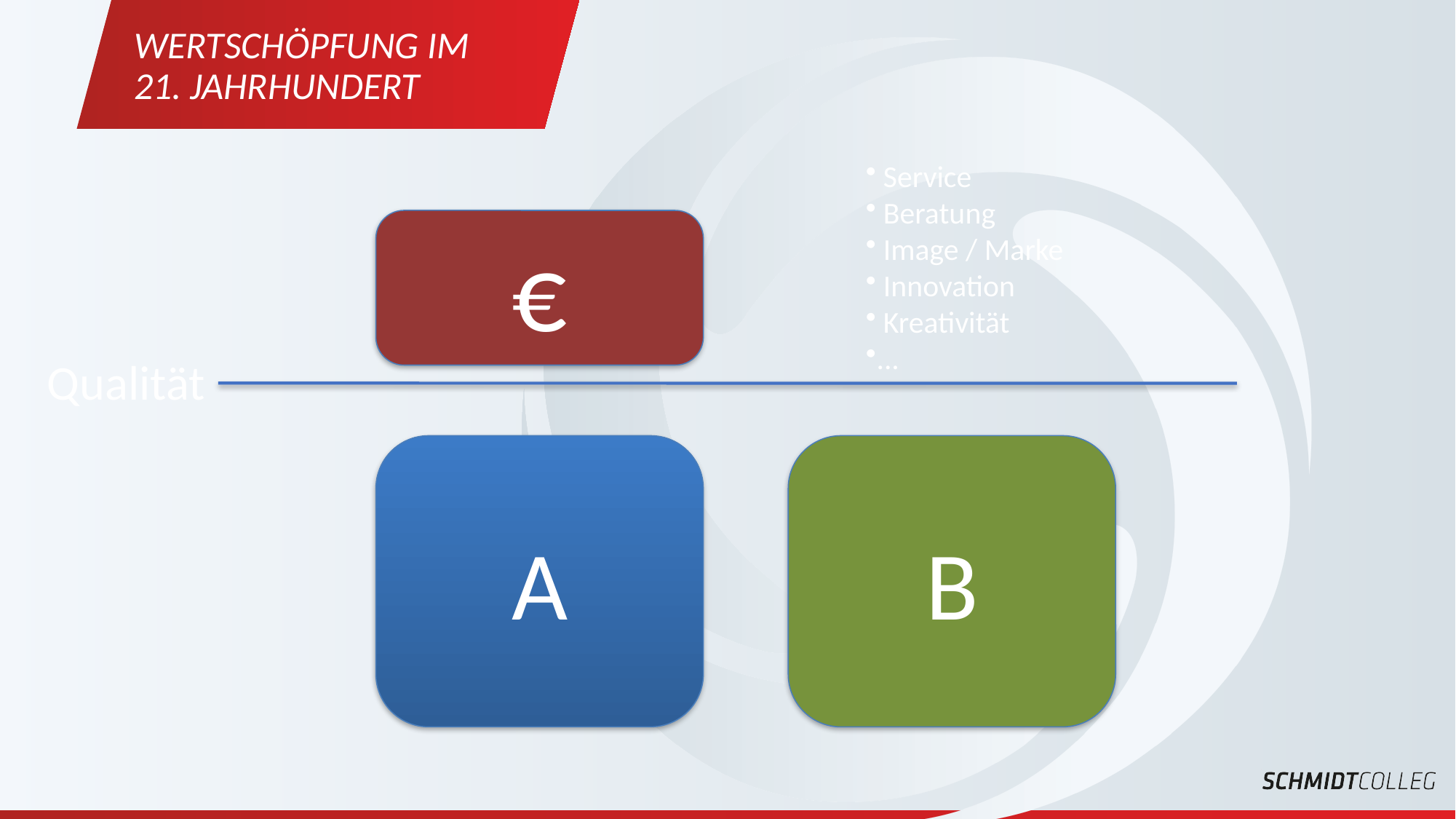

WERTSCHÖPFUNG IM 21. JAHRHUNDERT
 Service
 Beratung
 Image / Marke
 Innovation
 Kreativität
...

€
Qualität

A

B